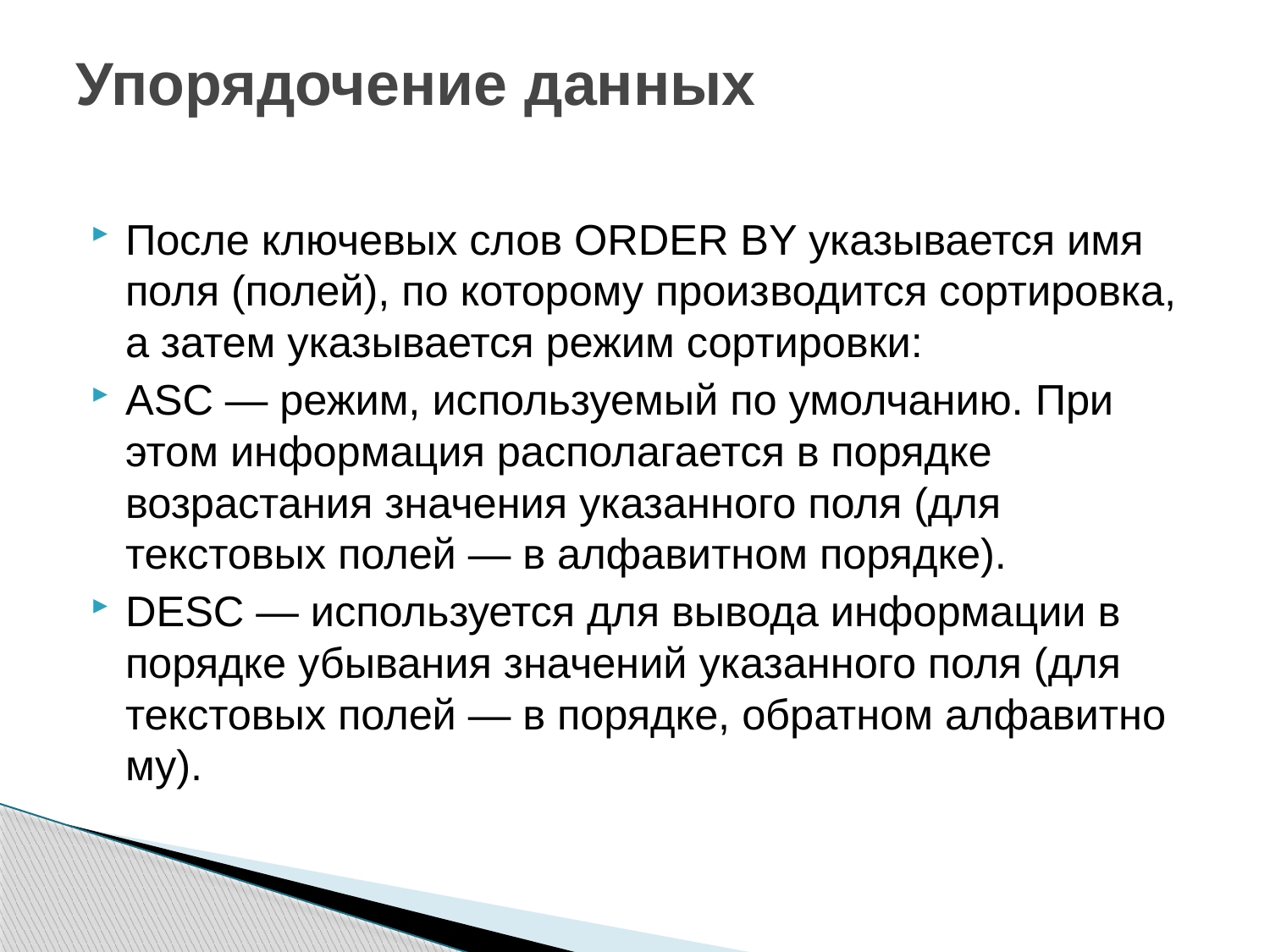

# Упорядочение данных
После ключевых слов ORDER BY указывается имя поля (полей), по которому произ­водится сортировка, а затем указывается режим сортировки:
ASC — режим, используемый по умолчанию. При этом информация располага­ется в порядке возрастания значения указанного поля (для текстовых полей — в алфавитном порядке).
DESC — используется для вывода информации в порядке убывания значений указанного поля (для текстовых полей — в порядке, обратном алфавитно­му).